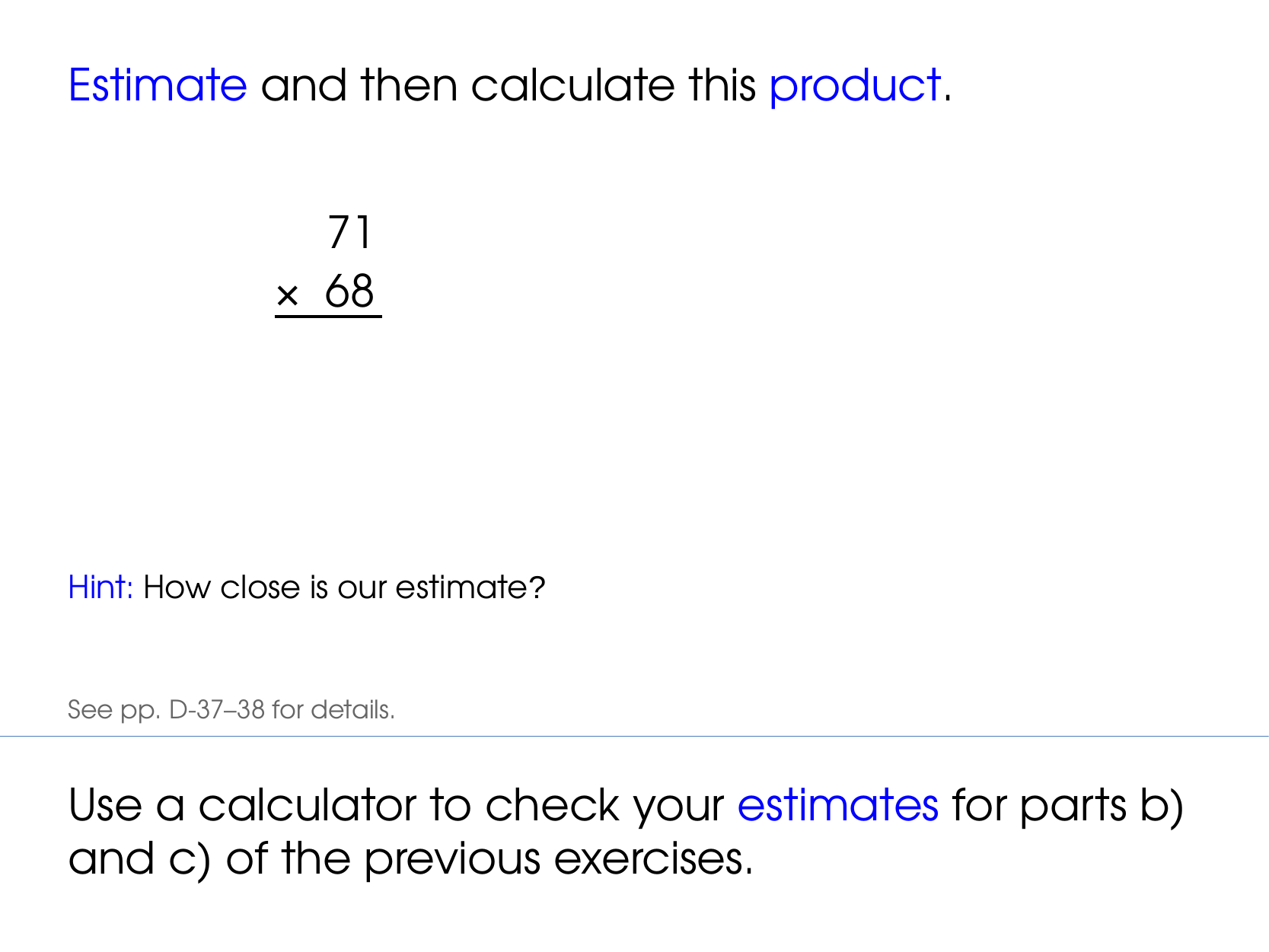

Estimate and then calculate this product.
71
×  68
Hint: How close is our estimate?
See pp. D-37–38 for details.
Use a calculator to check your estimates for parts b) and c) of the previous exercises.